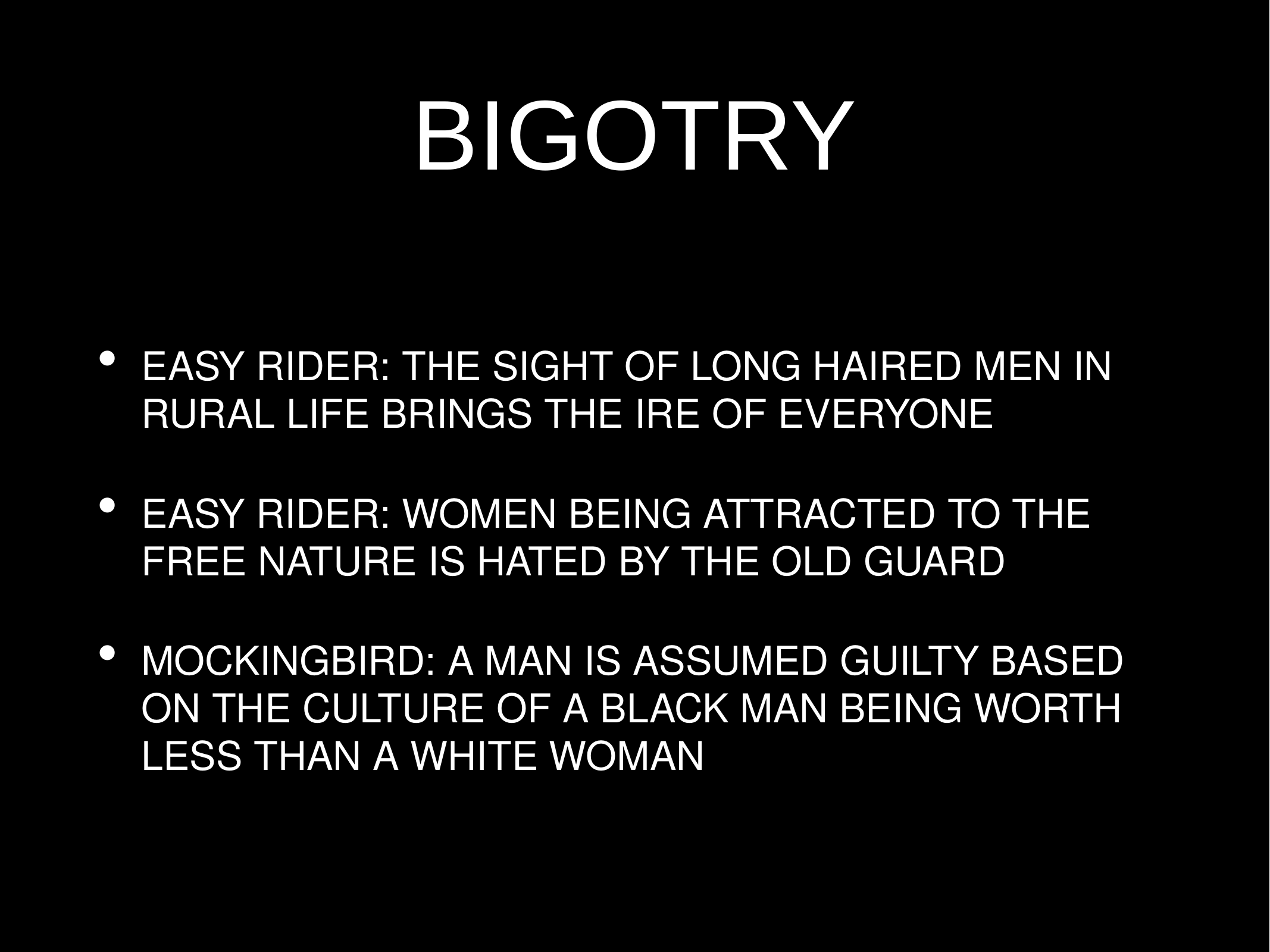

# BIGOTRY
EASY RIDER: THE SIGHT OF LONG HAIRED MEN IN RURAL LIFE BRINGS THE IRE OF EVERYONE
EASY RIDER: WOMEN BEING ATTRACTED TO THE FREE NATURE IS HATED BY THE OLD GUARD
MOCKINGBIRD: A MAN IS ASSUMED GUILTY BASED ON THE CULTURE OF A BLACK MAN BEING WORTH LESS THAN A WHITE WOMAN